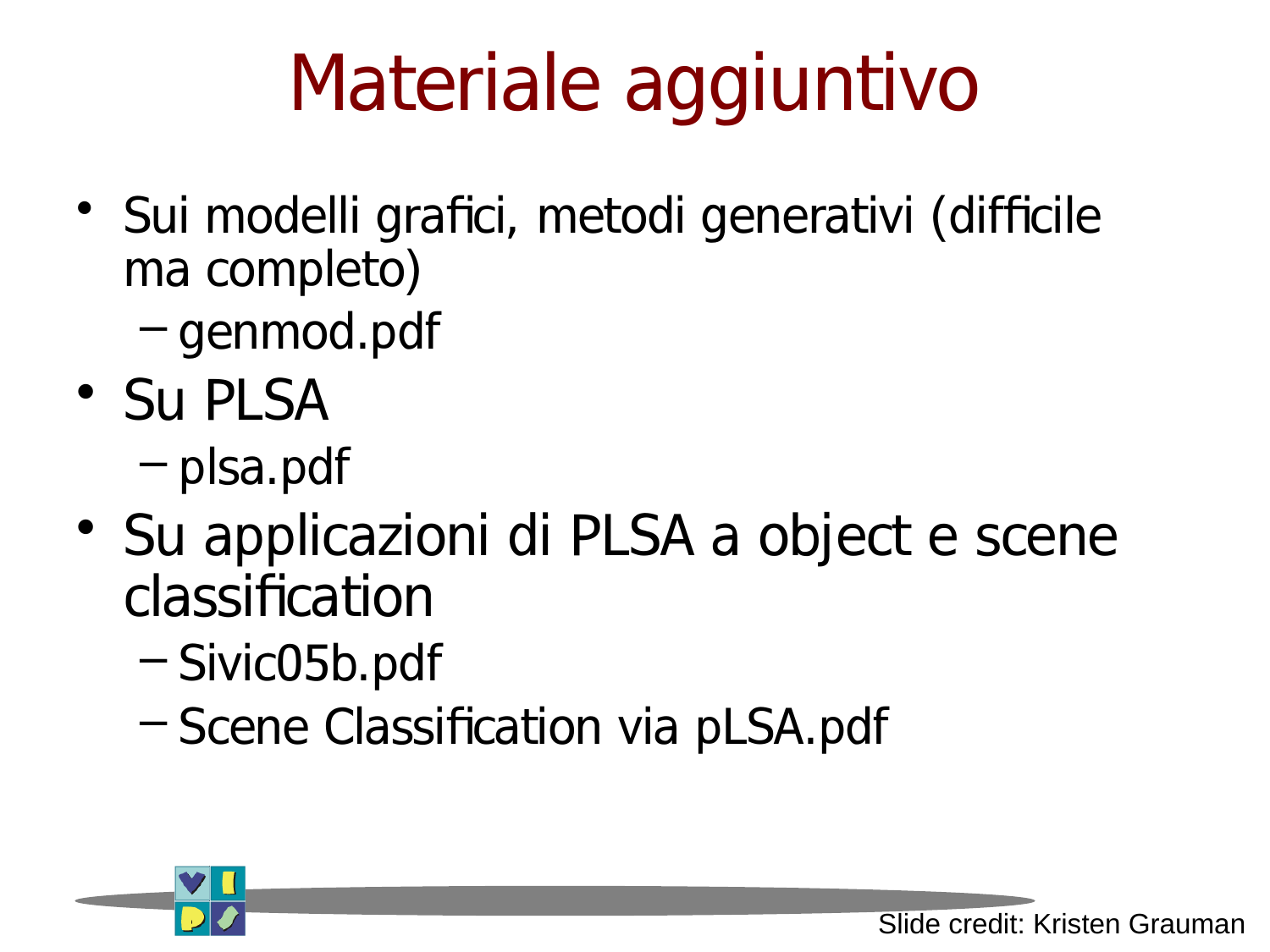

# Materiale aggiuntivo
Sui modelli grafici, metodi generativi (difficile ma completo)
genmod.pdf
Su PLSA
plsa.pdf
Su applicazioni di PLSA a object e scene classification
Sivic05b.pdf
Scene Classification via pLSA.pdf
Slide credit: Kristen Grauman